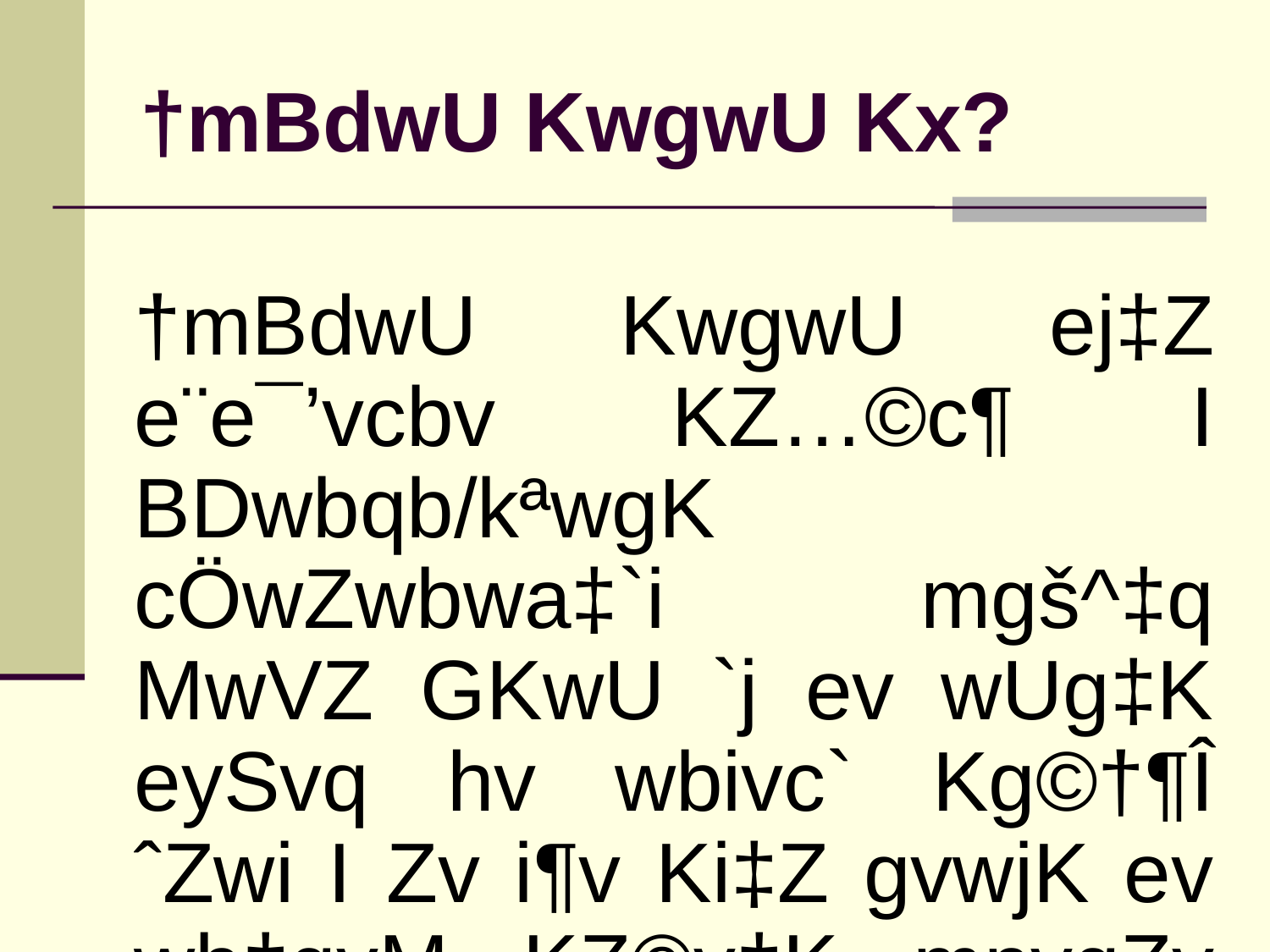

# †mBdwU KwgwU Kx?
 
†mBdwU KwgwU ej‡Z e¨e¯’vcbv KZ…©c¶ I BDwbqb/kªwgK cÖwZwbwa‡`i mgš^‡q MwVZ GKwU `j ev wUg‡K eySvq hv wbivc` Kg©†¶Î ˆZwi I Zv i¶v Ki‡Z gvwjK ev wb‡qvM KZ©v‡K mnvqZv K‡i|